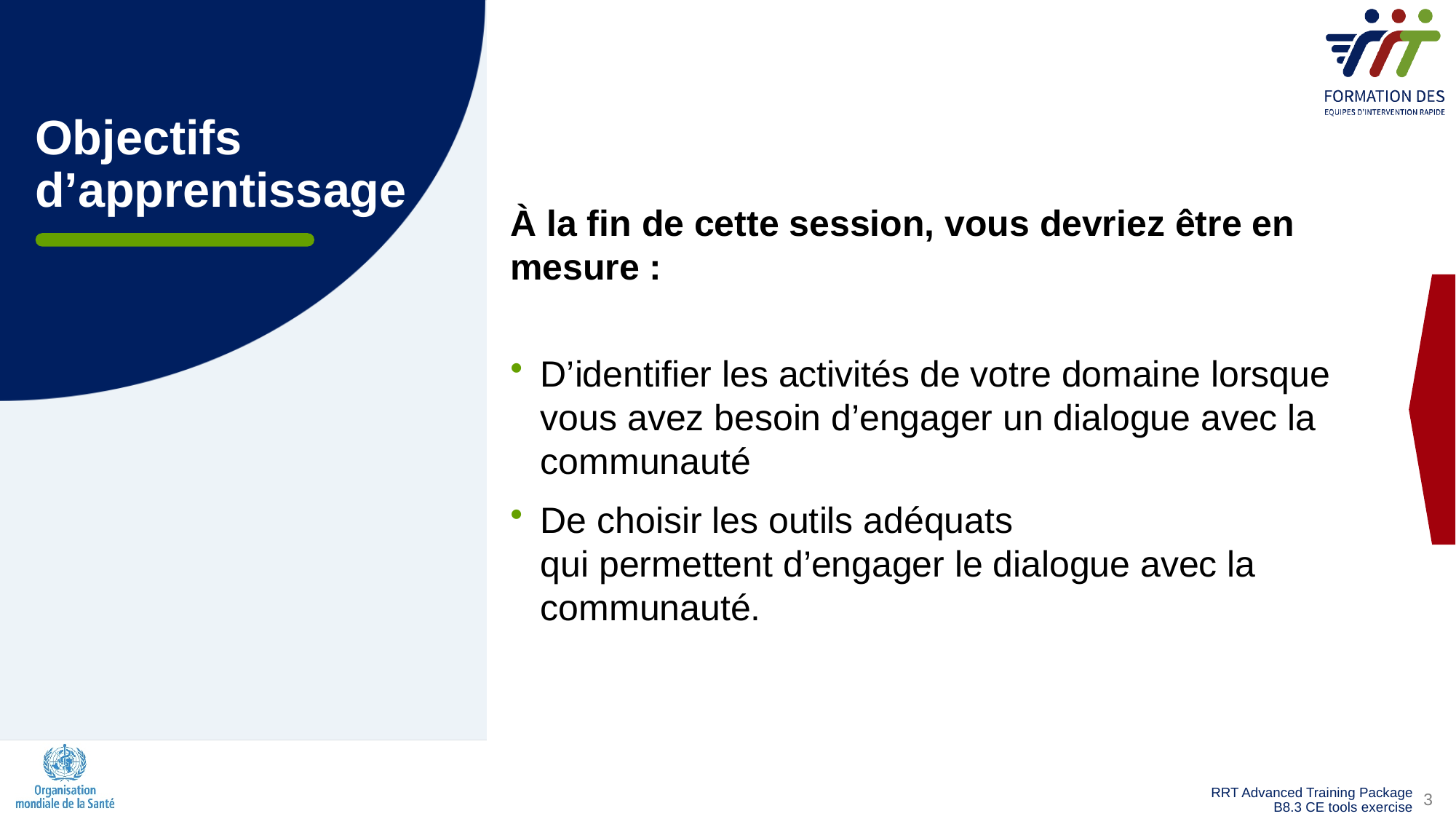

# Objectifs d’apprentissage
À la fin de cette session, vous devriez être en mesure :​
​
D’identifier les activités de votre domaine lorsque vous avez besoin d’engager un dialogue avec la communauté​
De choisir les outils adéquats qui permettent d’engager le dialogue avec la communauté.​